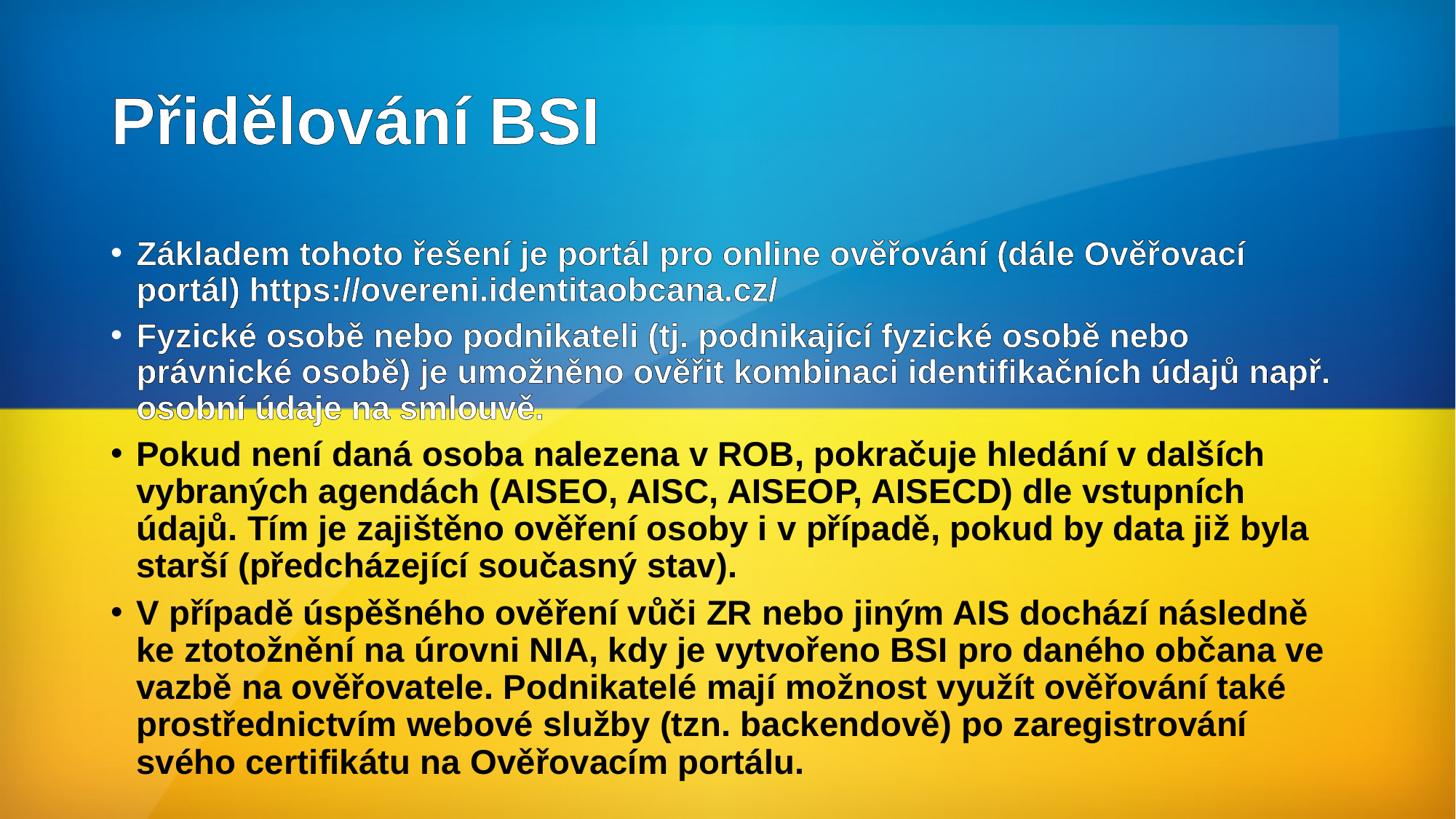

# Přidělování BSI
Základem tohoto řešení je portál pro online ověřování (dále Ověřovací portál) https://overeni.identitaobcana.cz/
Fyzické osobě nebo podnikateli (tj. podnikající fyzické osobě nebo právnické osobě) je umožněno ověřit kombinaci identifikačních údajů např. osobní údaje na smlouvě.
Pokud není daná osoba nalezena v ROB, pokračuje hledání v dalších vybraných agendách (AISEO, AISC, AISEOP, AISECD) dle vstupních údajů. Tím je zajištěno ověření osoby i v případě, pokud by data již byla starší (předcházející současný stav).
V případě úspěšného ověření vůči ZR nebo jiným AIS dochází následně ke ztotožnění na úrovni NIA, kdy je vytvořeno BSI pro daného občana ve vazbě na ověřovatele. Podnikatelé mají možnost využít ověřování také prostřednictvím webové služby (tzn. backendově) po zaregistrování svého certifikátu na Ověřovacím portálu.